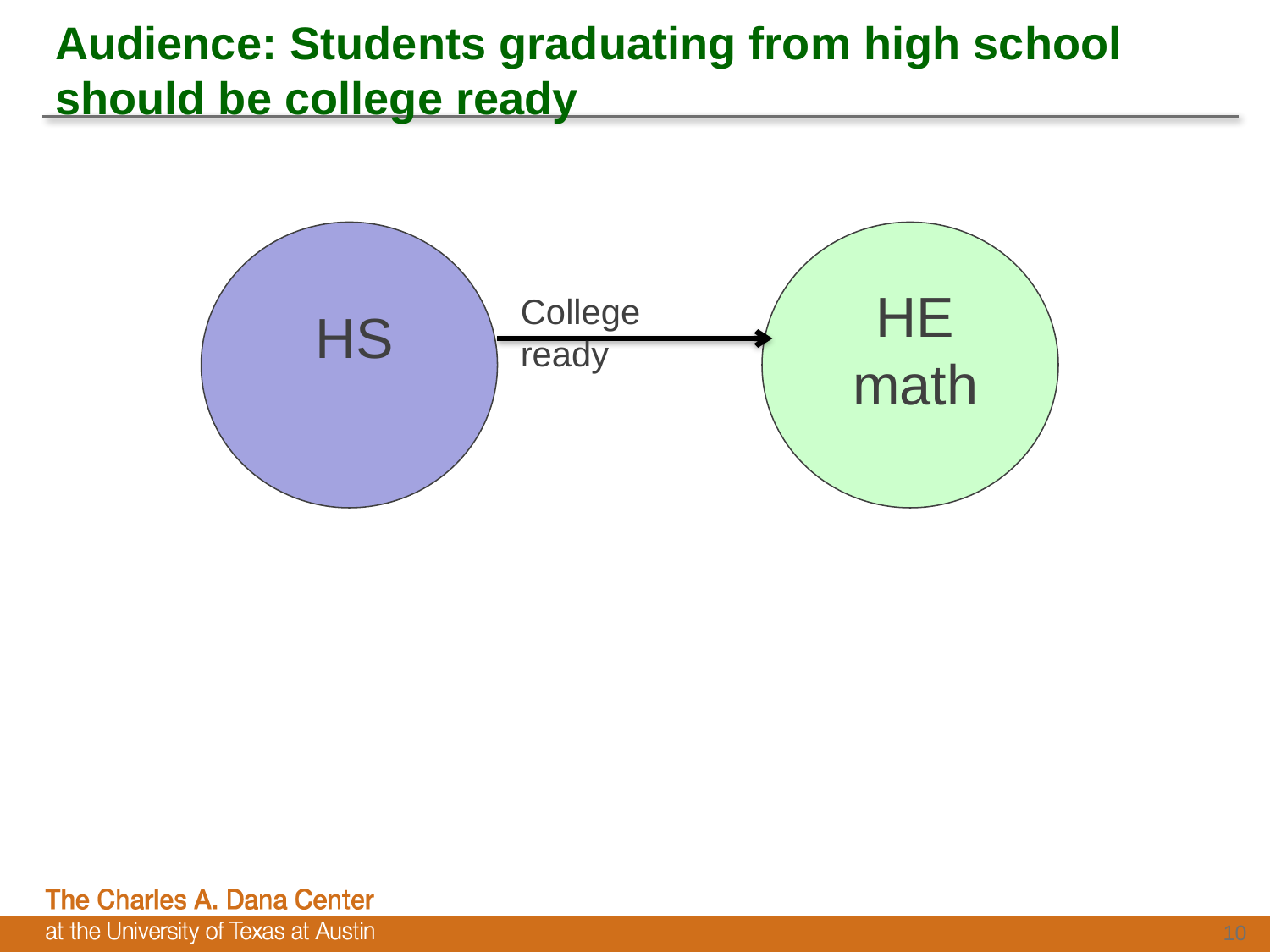

# Audience: Students graduating from high school should be college ready

HE math
College ready
HS
10